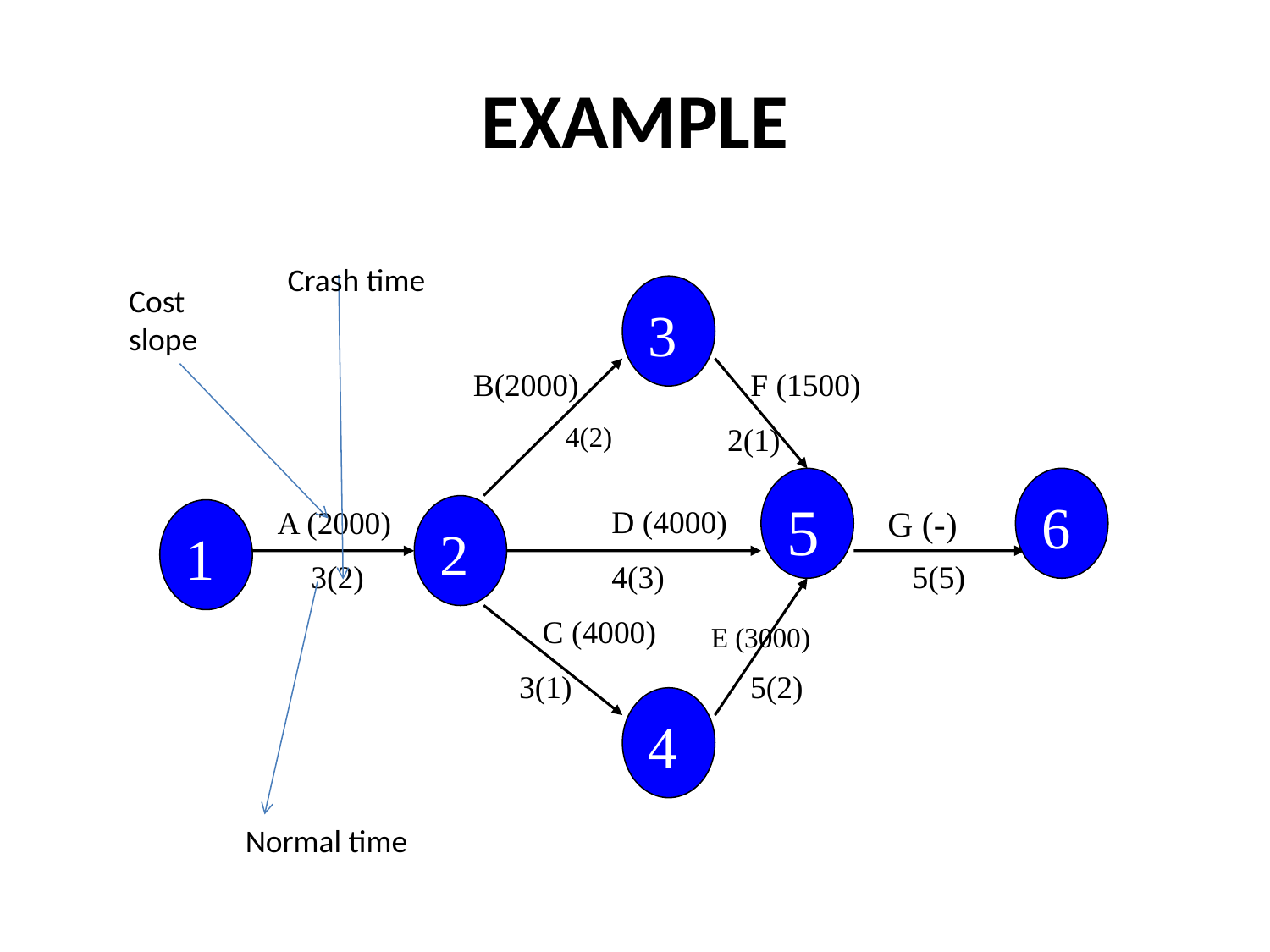

EXAMPLE
Crash time
Cost slope

3
B(2000)

F (1500)
4(2)
2(1)
5

6
A
2
D (4000)
G (-)
A (2000)
1

4
3(2)

4(3)

5(5)

C (4000)
E (3000)
3(1)
5(2)
4
Normal time